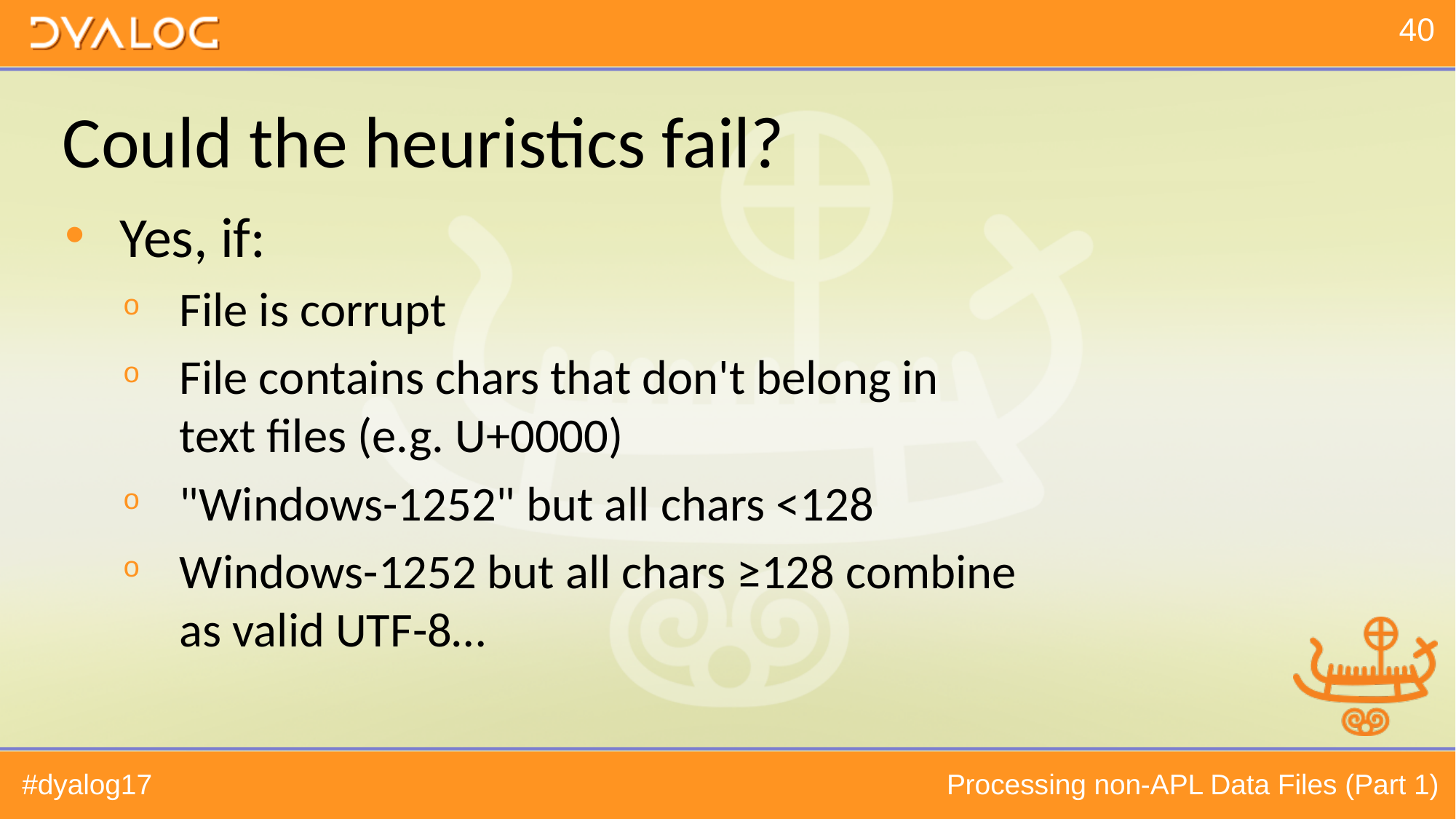

# Could the heuristics fail?

Yes, if:
File is corrupt
File contains chars that don't belong in text files (e.g. U+0000)
"Windows-1252" but all chars <128
Windows-1252 but all chars ≥128 combine as valid UTF-8…